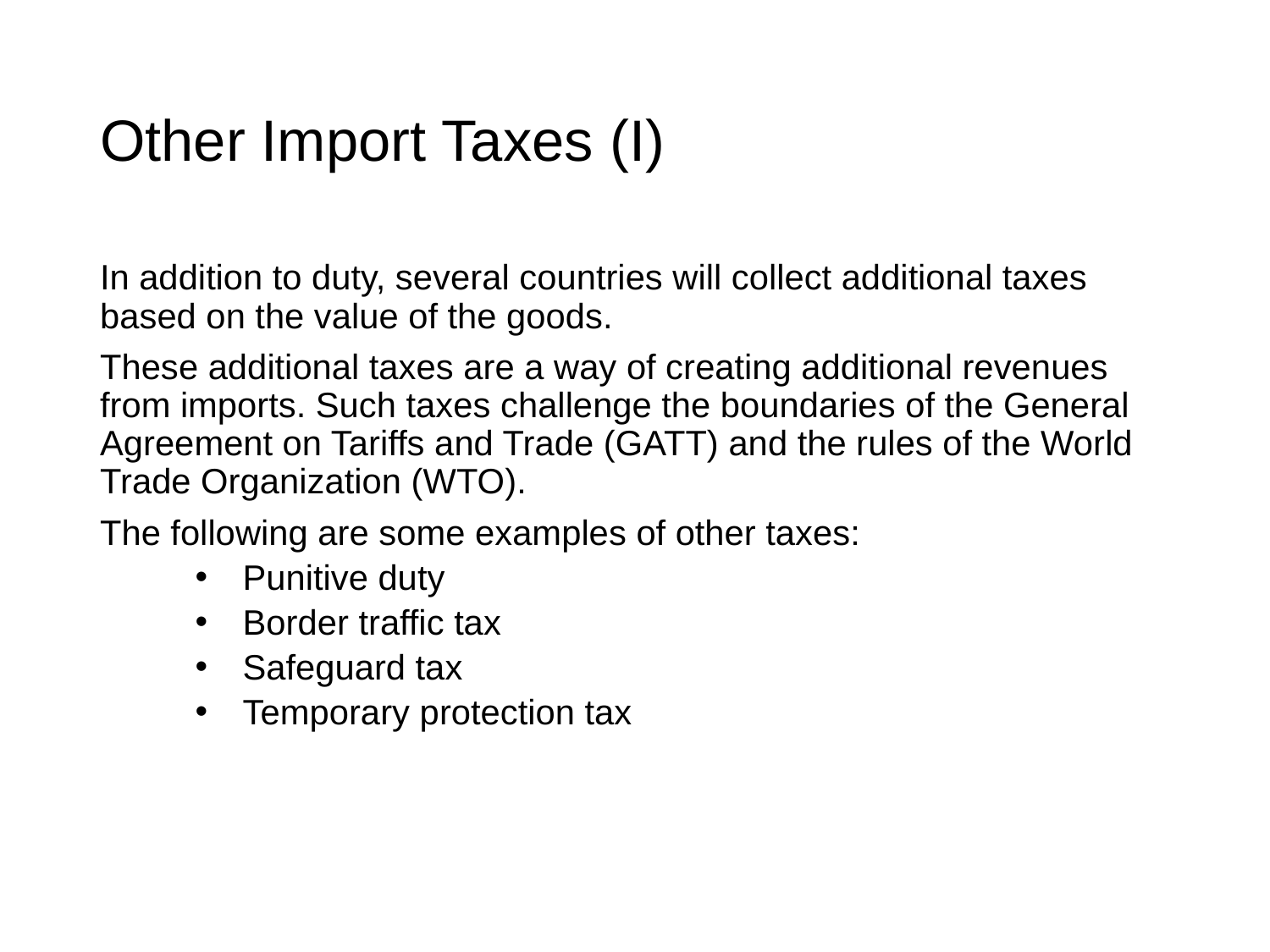

# Other Import Taxes (I)
In addition to duty, several countries will collect additional taxes based on the value of the goods.
These additional taxes are a way of creating additional revenues from imports. Such taxes challenge the boundaries of the General Agreement on Tariffs and Trade (GATT) and the rules of the World Trade Organization (WTO).
The following are some examples of other taxes:
Punitive duty
Border traffic tax
Safeguard tax
Temporary protection tax